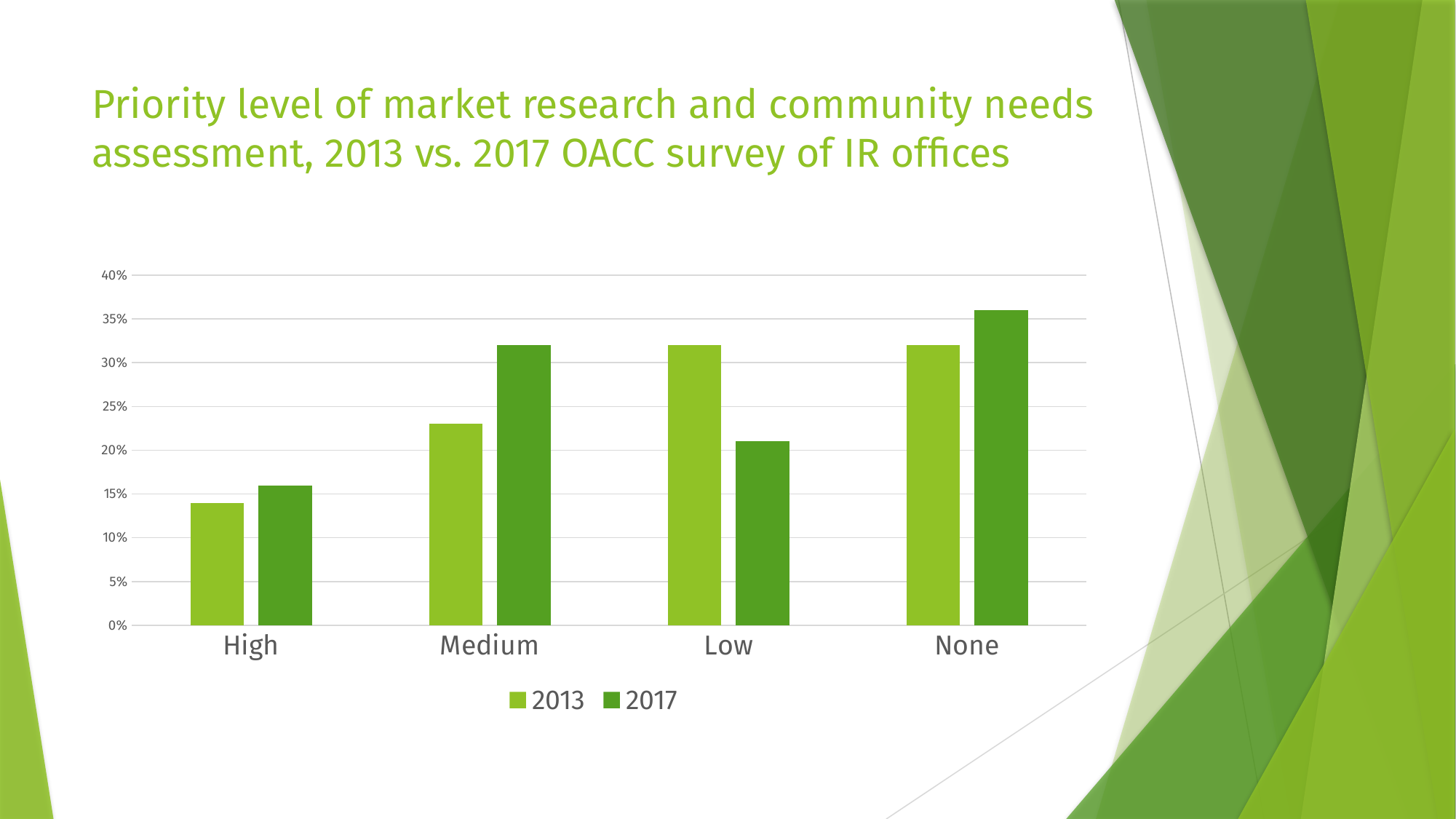

# Priority level of market research and community needs assessment, 2013 vs. 2017 OACC survey of IR offices

### Chart

| Category | 2013 | 2017 |
|---|---|---|
| High | 0.14 | 0.16 |
| Medium | 0.23 | 0.32 |
| Low | 0.32 | 0.21 |
| None | 0.32 | 0.36 |